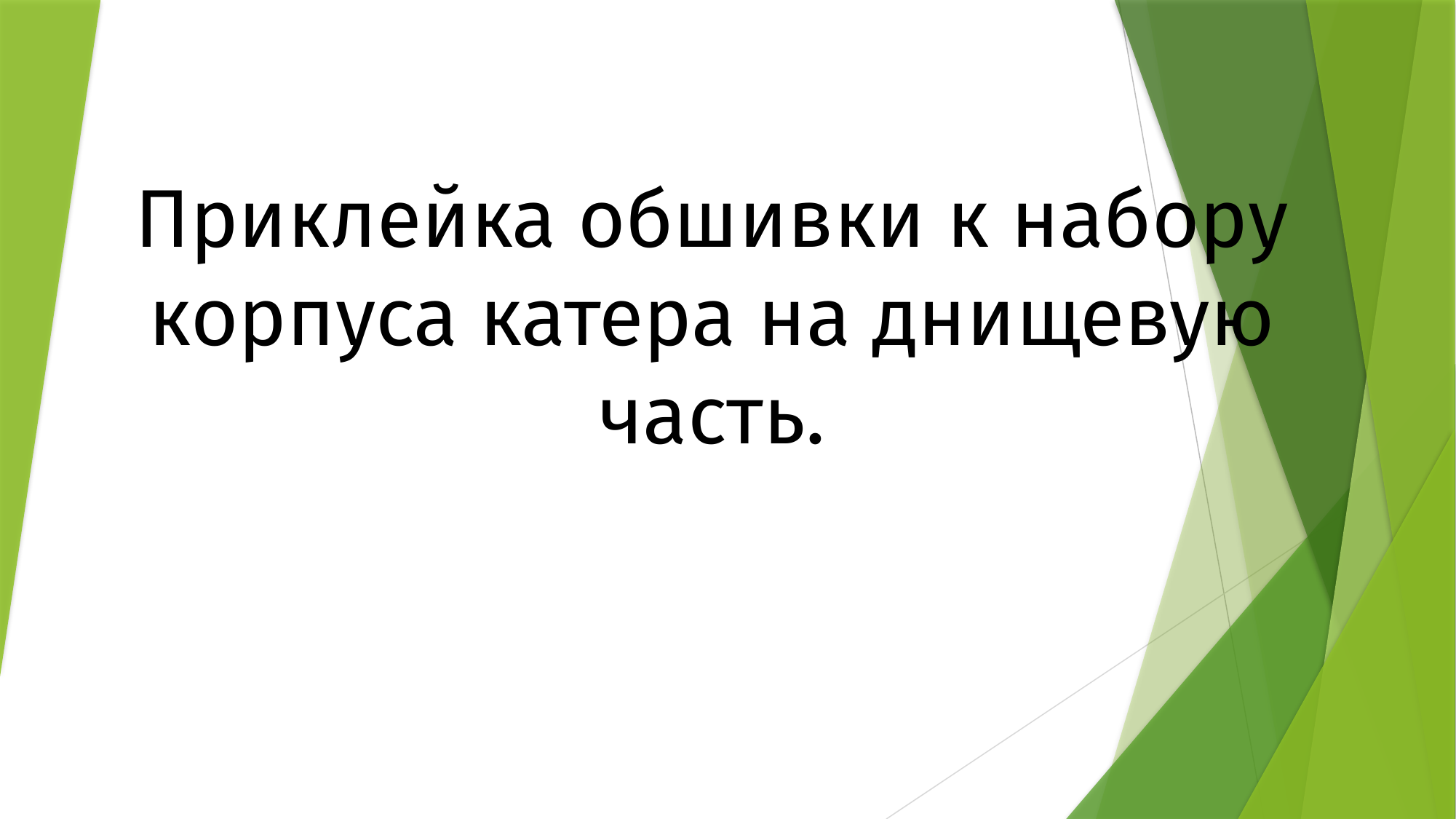

# Приклейка обшивки к набору корпуса катера на днищевую часть.